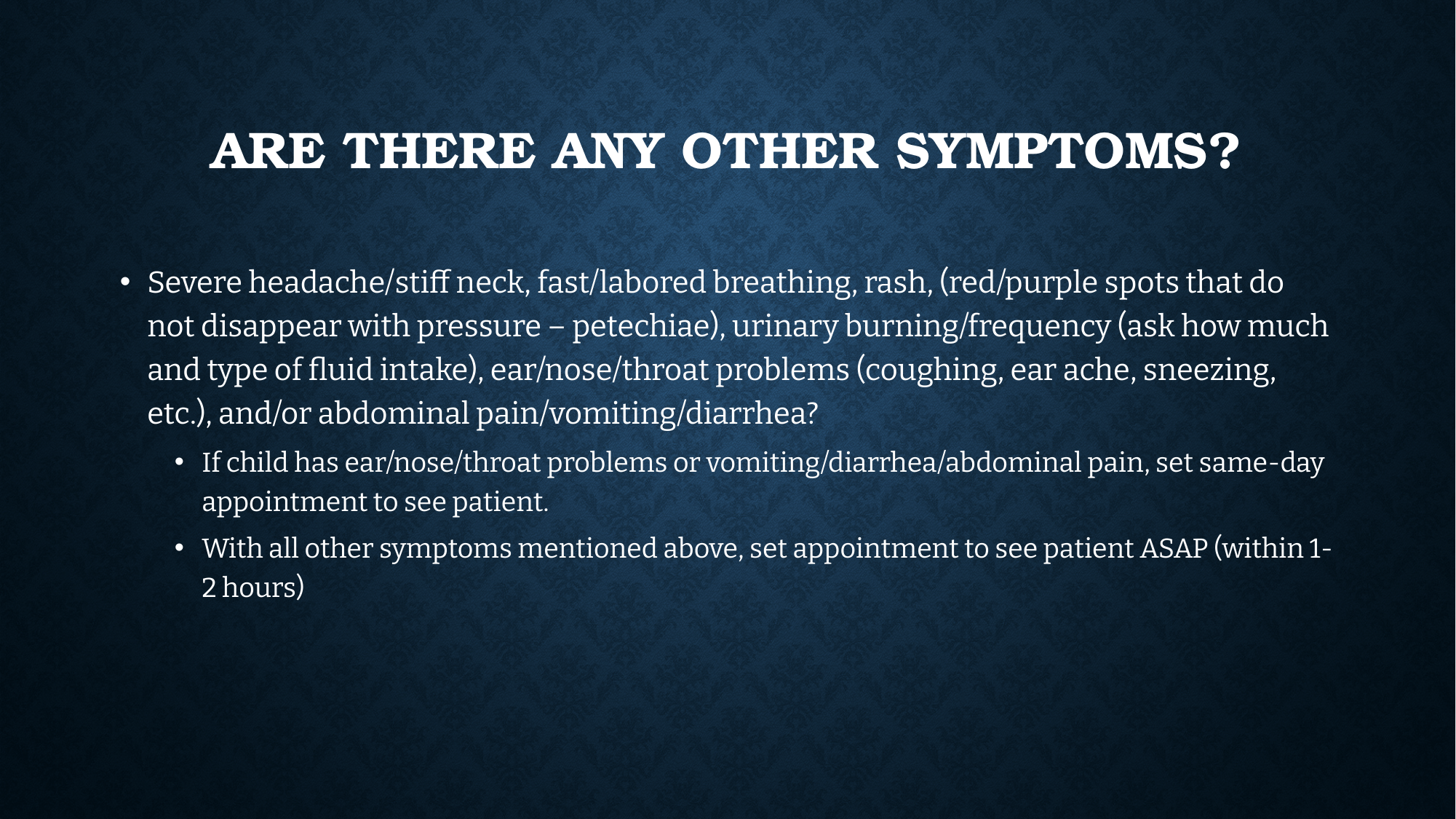

# Are there any other symptoms?
Severe headache/stiff neck, fast/labored breathing, rash, (red/purple spots that do not disappear with pressure – petechiae), urinary burning/frequency (ask how much and type of fluid intake), ear/nose/throat problems (coughing, ear ache, sneezing, etc.), and/or abdominal pain/vomiting/diarrhea?
If child has ear/nose/throat problems or vomiting/diarrhea/abdominal pain, set same-day appointment to see patient.
With all other symptoms mentioned above, set appointment to see patient ASAP (within 1-2 hours)